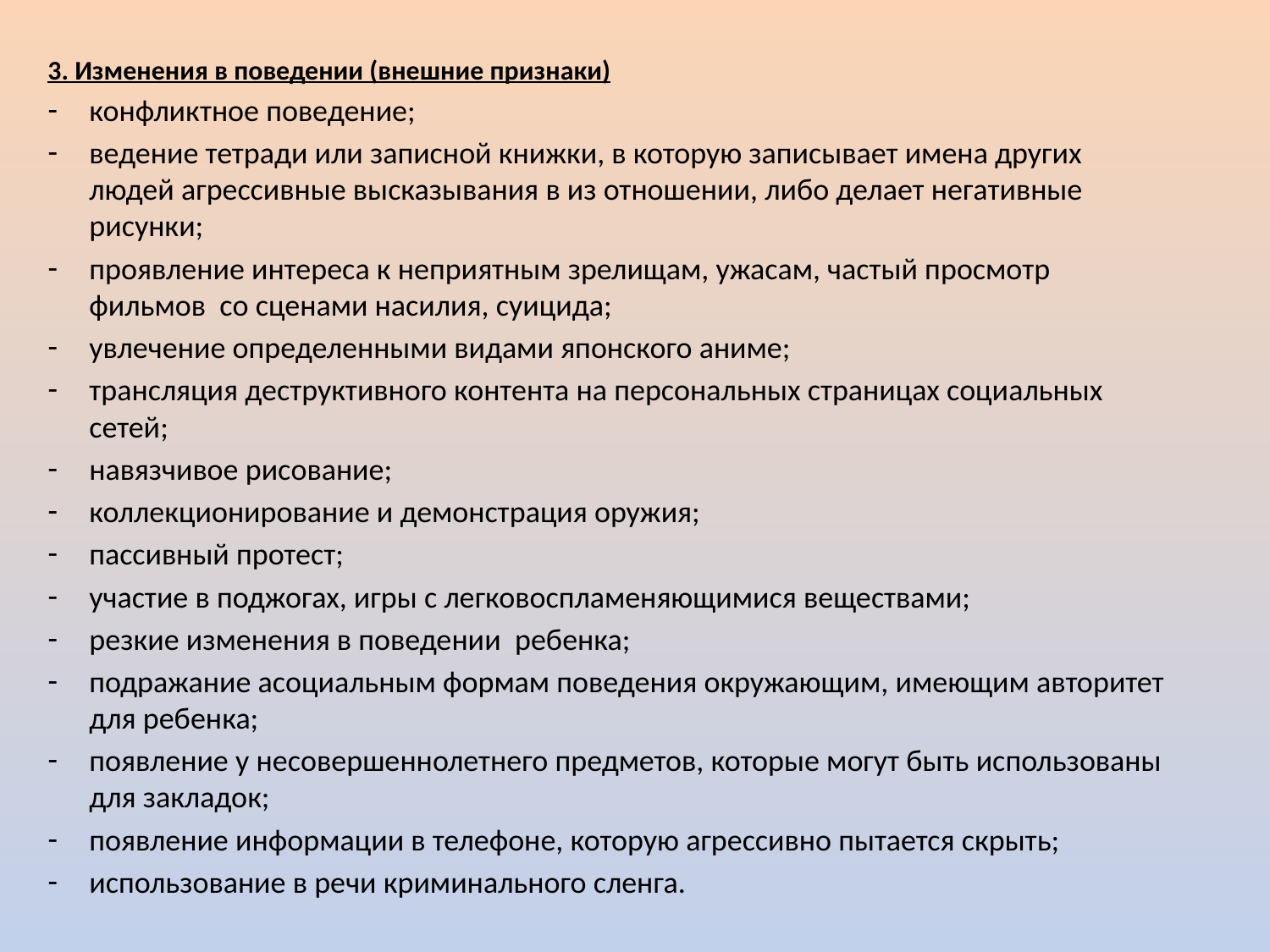

3. Изменения в поведении (внешние признаки)
конфликтное поведение;
ведение тетради или записной книжки, в которую записывает имена других людей агрессивные высказывания в из отношении, либо делает негативные рисунки;
проявление интереса к неприятным зрелищам, ужасам, частый просмотр фильмов  со сценами насилия, суицида;
увлечение определенными видами японского аниме;
трансляция деструктивного контента на персональных страницах социальных сетей;
навязчивое рисование;
коллекционирование и демонстрация оружия;
пассивный протест;
участие в поджогах, игры с легковоспламеняющимися веществами;
резкие изменения в поведении  ребенка;
подражание асоциальным формам поведения окружающим, имеющим авторитет для ребенка;
появление у несовершеннолетнего предметов, которые могут быть использованы для закладок;
появление информации в телефоне, которую агрессивно пытается скрыть;
использование в речи криминального сленга.